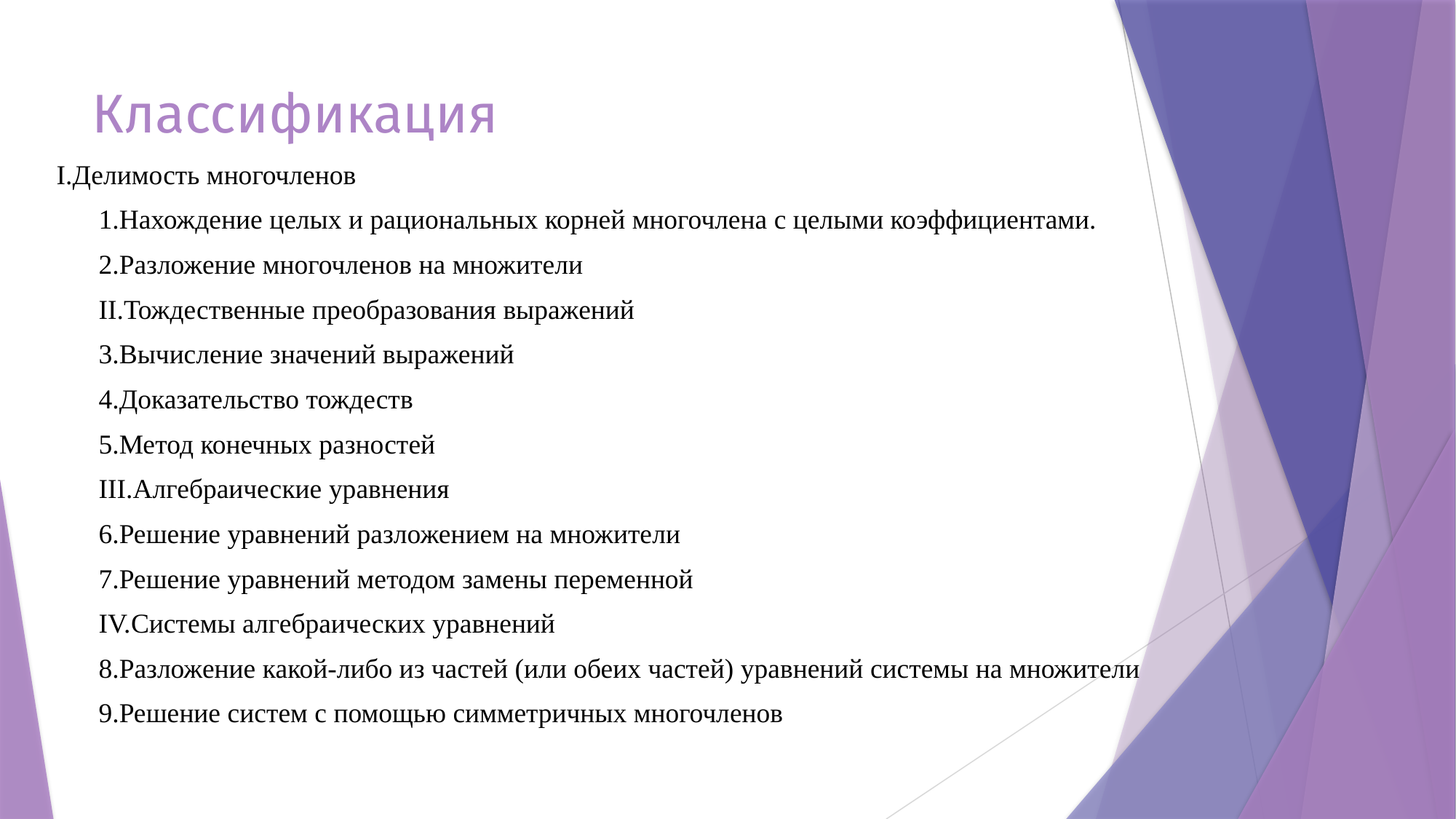

# Классификация
I.Делимость многочленов
1.Нахождение целых и рациональных корней многочлена с целыми коэффициентами.
2.Разложение многочленов на множители
II.Тождественные преобразования выражений
3.Вычисление значений выражений
4.Доказательство тождеств
5.Метод конечных разностей
III.Алгебраические уравнения
6.Решение уравнений разложением на множители
7.Решение уравнений методом замены переменной
IV.Системы алгебраических уравнений
8.Разложение какой-либо из частей (или обеих частей) уравнений системы на множители
9.Решение систем с помощью симметричных многочленов